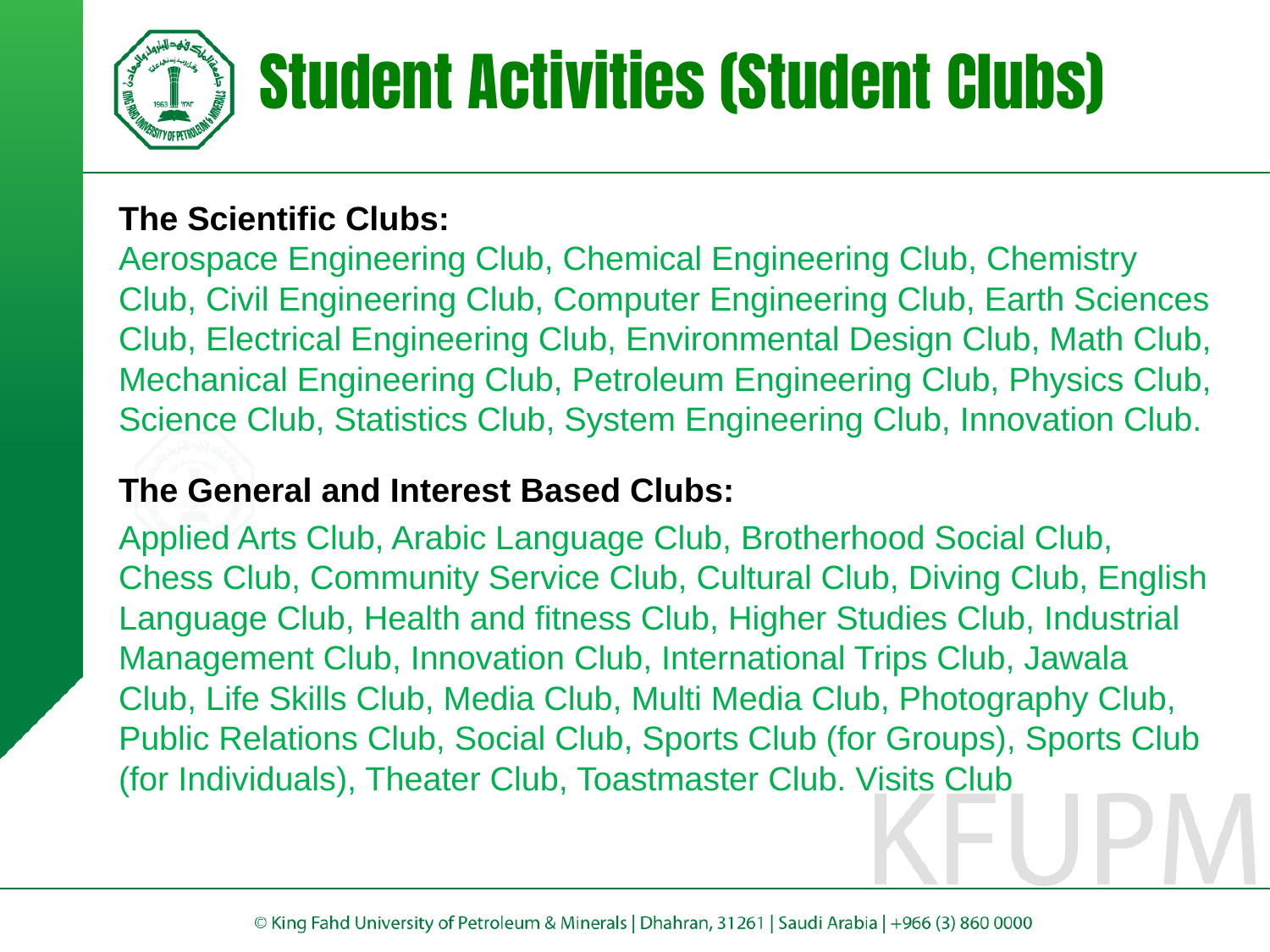

# Student Activities (Student Clubs)
The Scientific Clubs:
Aerospace Engineering Club, Chemical Engineering Club, Chemistry Club, Civil Engineering Club, Computer Engineering Club, Earth Sciences Club, Electrical Engineering Club, Environmental Design Club, Math Club, Mechanical Engineering Club, Petroleum Engineering Club, Physics Club, Science Club, Statistics Club, System Engineering Club, Innovation Club.

The General and Interest Based Clubs:
Applied Arts Club, Arabic Language Club, Brotherhood Social Club, Chess Club, Community Service Club, Cultural Club, Diving Club, English Language Club, Health and fitness Club, Higher Studies Club, Industrial Management Club, Innovation Club, International Trips Club, Jawala Club, Life Skills Club, Media Club, Multi Media Club, Photography Club, Public Relations Club, Social Club, Sports Club (for Groups), Sports Club (for Individuals), Theater Club, Toastmaster Club. Visits Club